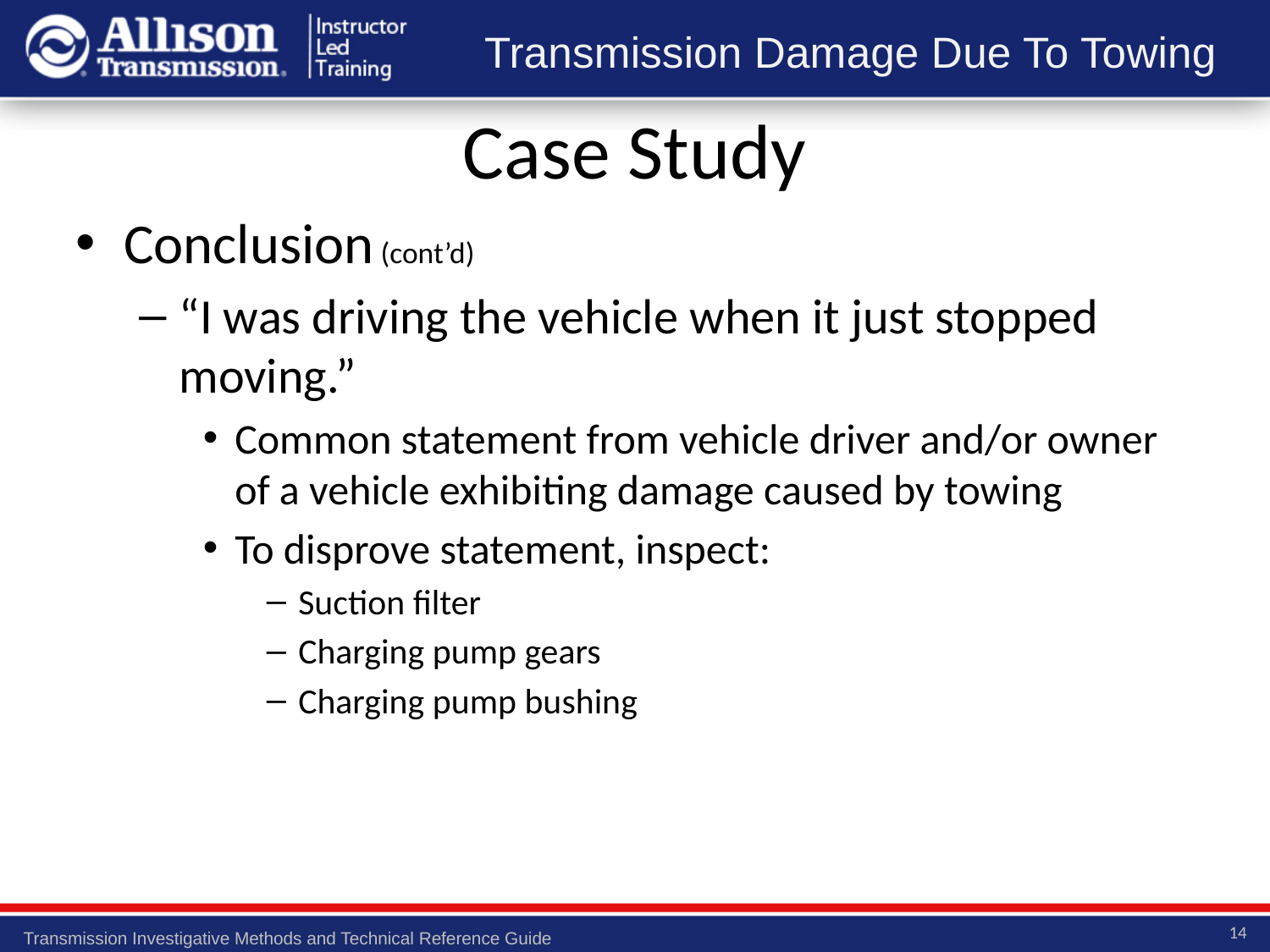

Case Study
Conclusion (cont’d)
“I was driving the vehicle when it just stopped moving.”
Common statement from vehicle driver and/or owner of a vehicle exhibiting damage caused by towing
To disprove statement, inspect:
Suction filter
Charging pump gears
Charging pump bushing
14